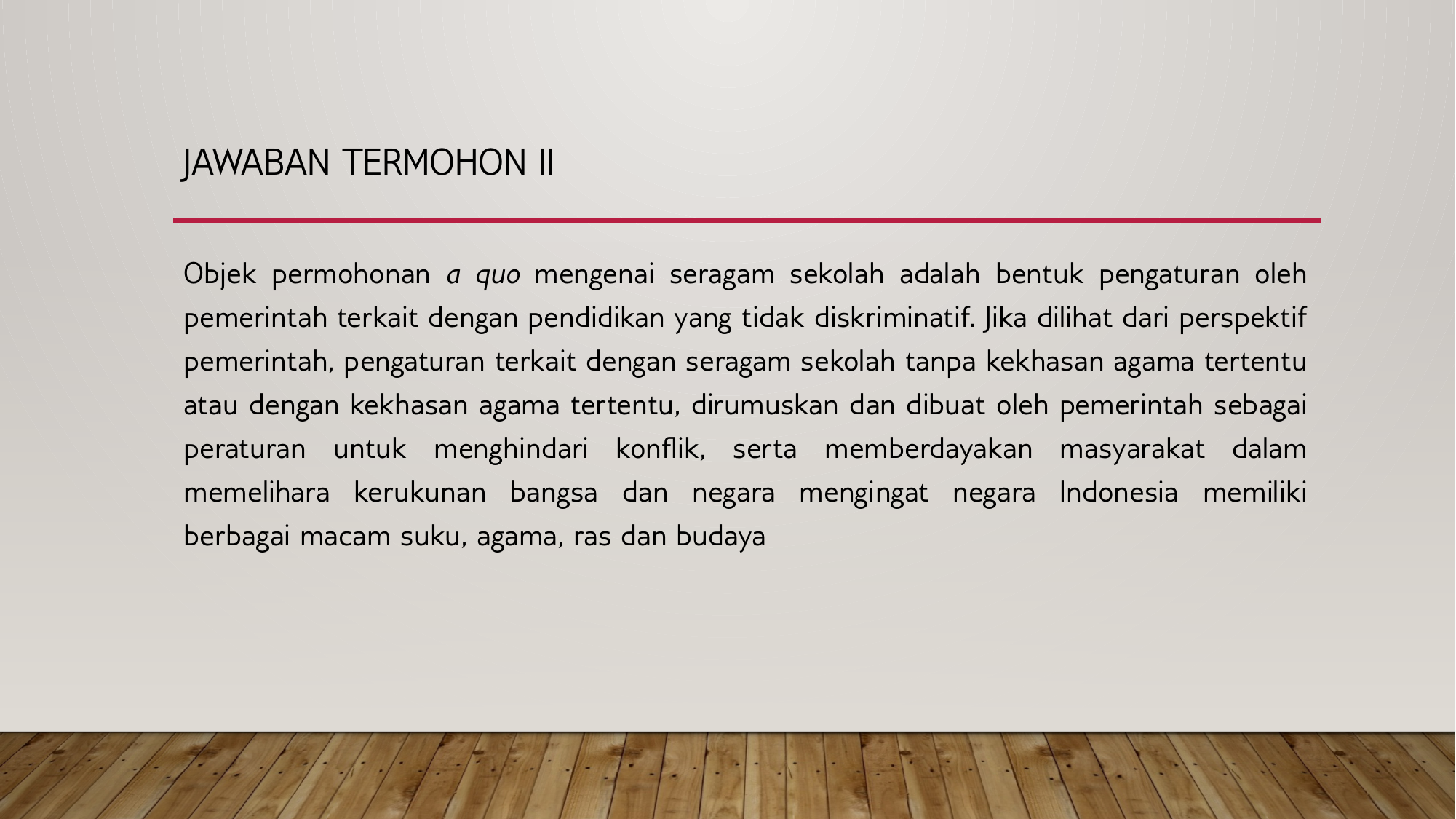

# Jawaban termohon iI
Objek permohonan a quo mengenai seragam sekolah adalah bentuk pengaturan oleh pemerintah terkait dengan pendidikan yang tidak diskriminatif. Jika dilihat dari perspektif pemerintah, pengaturan terkait dengan seragam sekolah tanpa kekhasan agama tertentu atau dengan kekhasan agama tertentu, dirumuskan dan dibuat oleh pemerintah sebagai peraturan untuk menghindari konflik, serta memberdayakan masyarakat dalam memelihara kerukunan bangsa dan negara mengingat negara Indonesia memiliki berbagai macam suku, agama, ras dan budaya